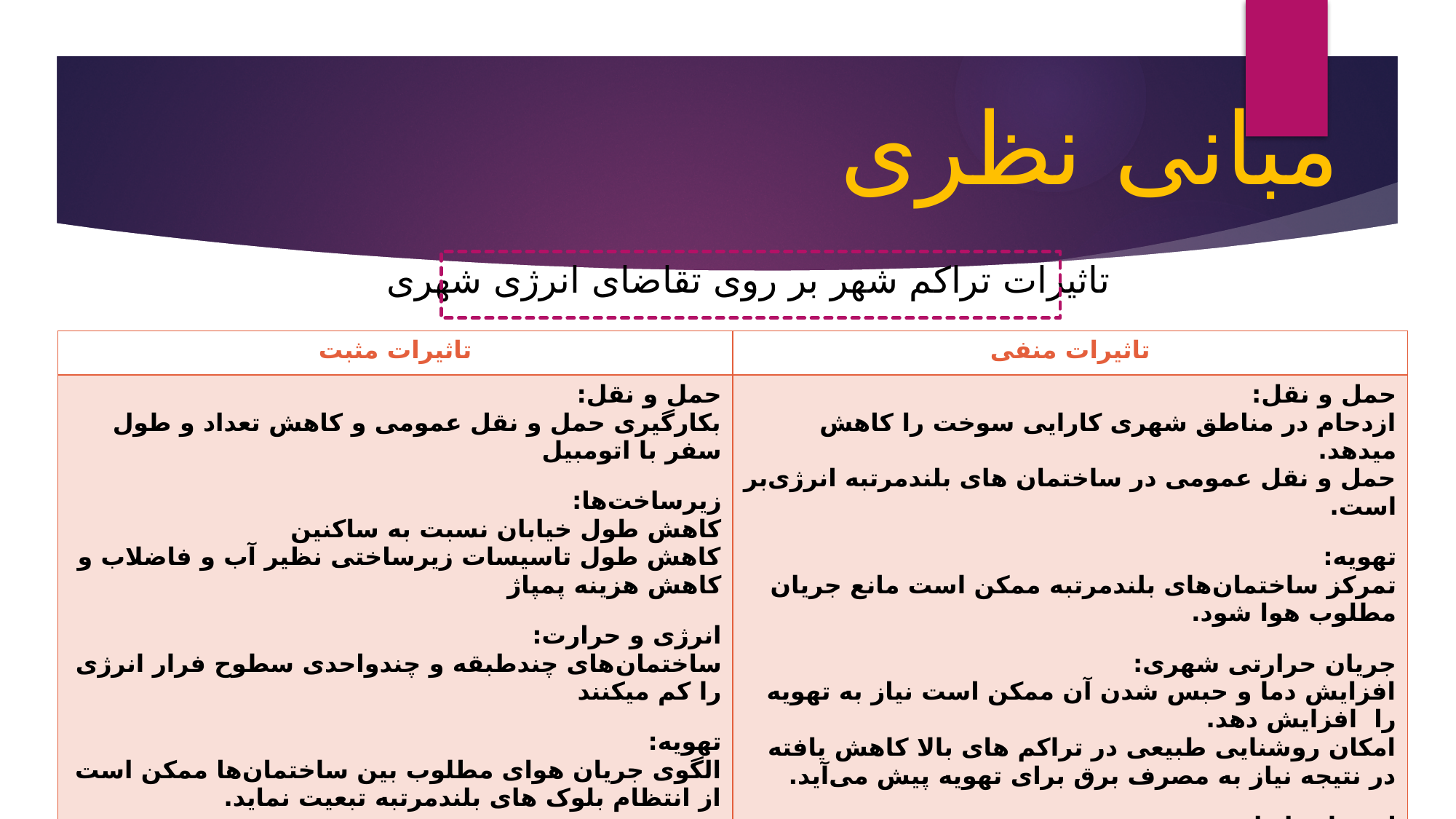

مبانی نظری

تاثیرات تراکم شهر بر روی تقاضای انرژی شهری
| تاثیرات مثبت | تاثیرات منفی |
| --- | --- |
| حمل و نقل: بکارگیری حمل و نقل عمومی و کاهش تعداد و طول سفر با اتومبیل زیرساخت‌ها: کاهش طول خیابان نسبت به ساکنین کاهش طول تاسیسات زیرساختی نظیر آب و فاضلاب و کاهش هزینه پمپاژ انرژی و حرارت: ساختمان‌های چندطبقه و چندواحدی سطوح فرار انرژی را کم میکنند تهویه: الگوی جریان هوای مطلوب بین ساختمان‌ها ممکن است از انتظام بلوک های بلندمرتبه تبعیت نماید. | حمل و نقل: ازدحام در مناطق شهری کارایی سوخت را کاهش میدهد. حمل و نقل عمومی در ساختمان های بلندمرتبه انرژی‌بر است. تهویه: تمرکز ساختمان‌های بلندمرتبه ممکن است مانع جریان مطلوب هوا شود. جریان حرارتی شهری: افزایش دما و حبس شدن آن ممکن است نیاز به تهویه را افزایش دهد. امکان روشنایی طبیعی در تراکم های بالا کاهش یافته در نتیجه نیاز به مصرف برق برای تهویه پیش می‌آید. استفاده از انرژی خورشیدی: بام ها و سطوح نورگیر برای جمع‌آوری انرژی خورشیدی محدود هستند. |